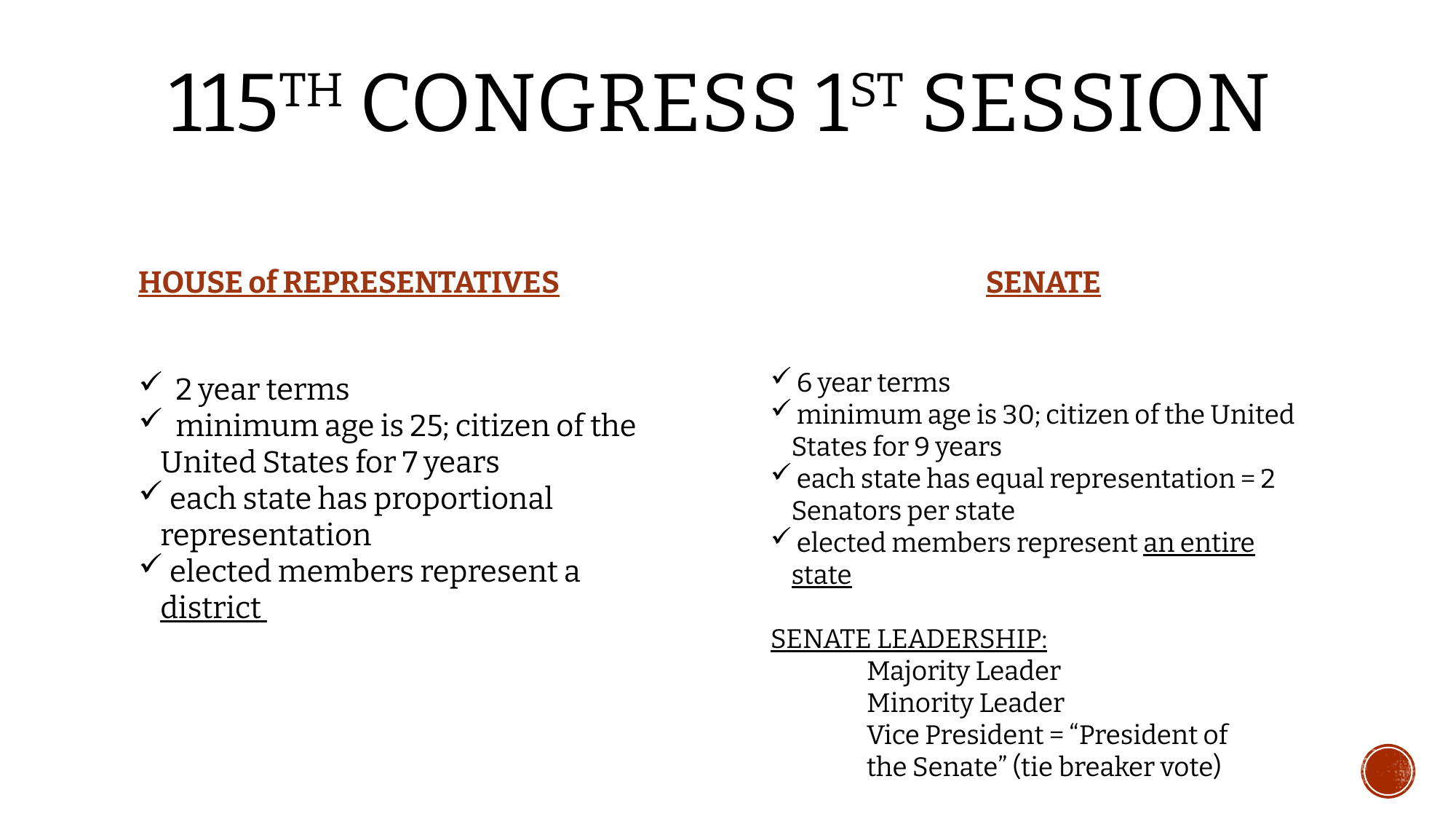

# 115th Congress 1st Session
HOUSE of REPRESENTATIVES
SENATE

  2 year terms
  minimum age is 25; citizen of the United States for 7 years
 each state has proportional representation
 elected members represent a district

 6 year terms
 minimum age is 30; citizen of the United States for 9 years
 each state has equal representation = 2 Senators per state
 elected members represent an entire state

SENATE LEADERSHIP:
	Majority Leader
	Minority Leader
	Vice President = “President of 				the Senate” (tie 			breaker vote)